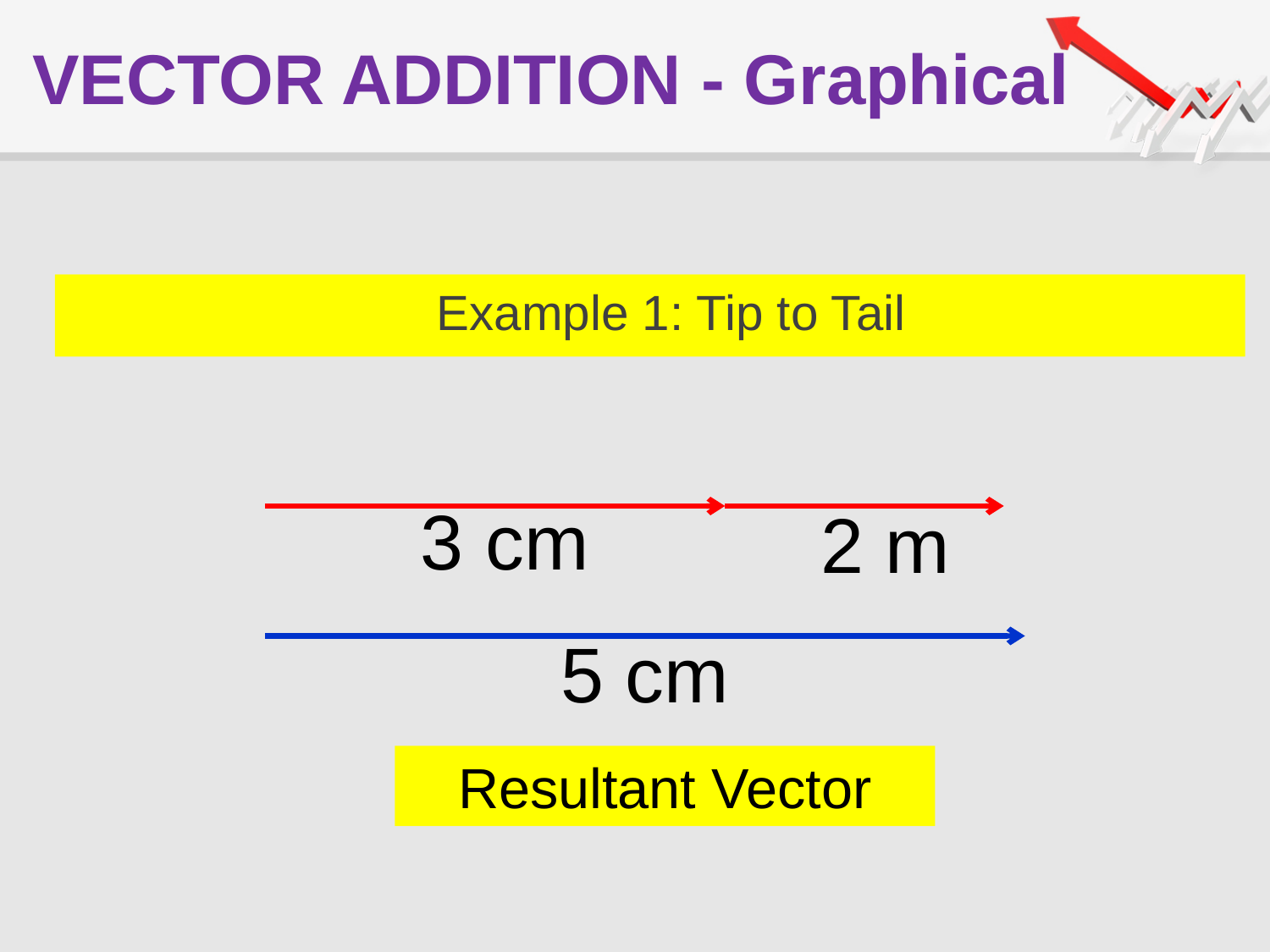

# VECTOR ADDITION - Graphical
Example 1: Tip to Tail

3 cm
2 m
5 cm
Resultant Vector